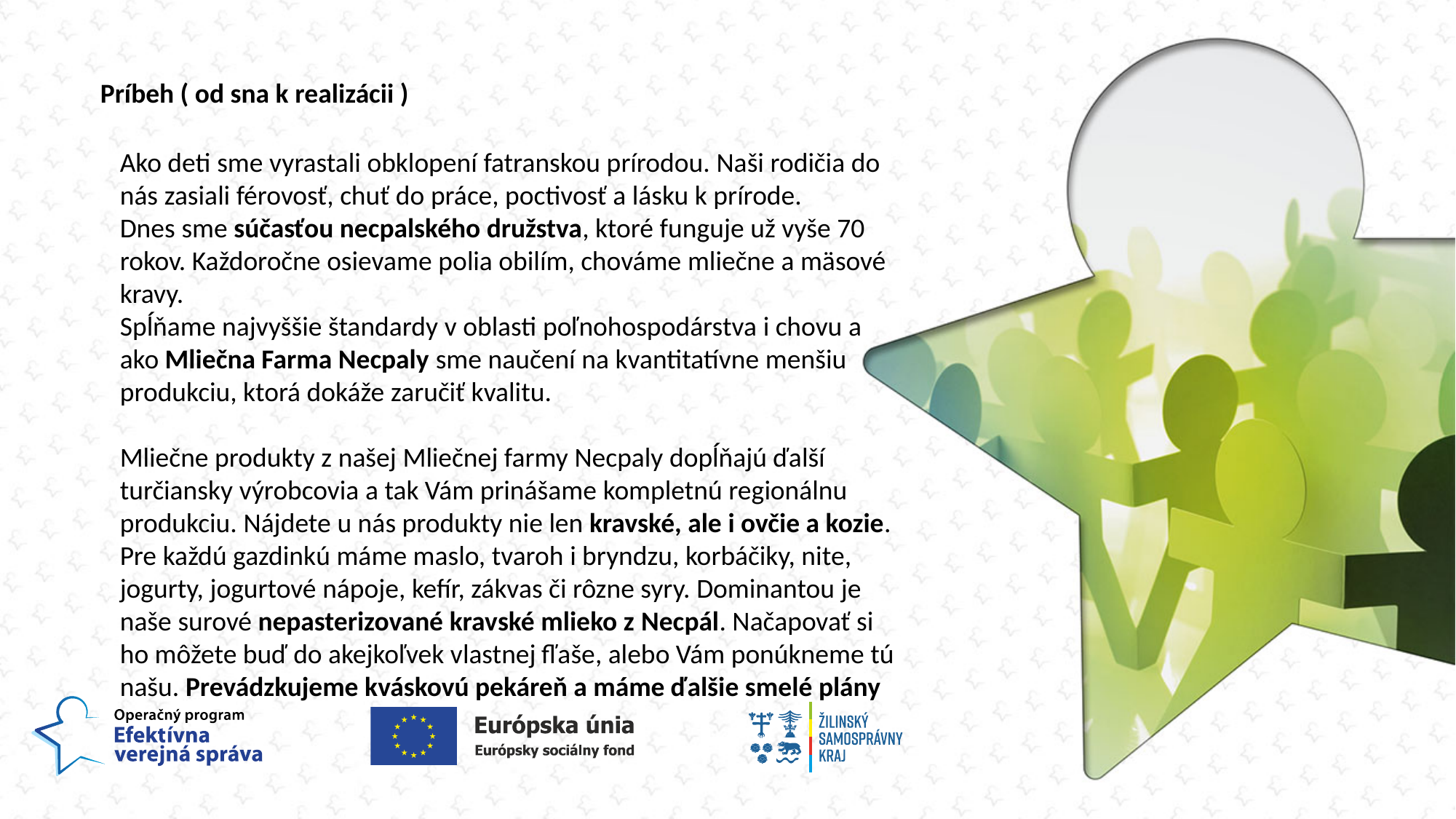

Príbeh ( od sna k realizácii )
Ako deti sme vyrastali obklopení fatranskou prírodou. Naši rodičia do nás zasiali férovosť, chuť do práce, poctivosť a lásku k prírode.
Dnes sme súčasťou necpalského družstva, ktoré funguje už vyše 70 rokov. Každoročne osievame polia obilím, chováme mliečne a mäsové kravy.
Spĺňame najvyššie štandardy v oblasti poľnohospodárstva i chovu a ako Mliečna Farma Necpaly sme naučení na kvantitatívne menšiu produkciu, ktorá dokáže zaručiť kvalitu.

Mliečne produkty z našej Mliečnej farmy Necpaly dopĺňajú ďalší turčiansky výrobcovia a tak Vám prinášame kompletnú regionálnu produkciu. Nájdete u nás produkty nie len kravské, ale i ovčie a kozie. Pre každú gazdinkú máme maslo, tvaroh i bryndzu, korbáčiky, nite, jogurty, jogurtové nápoje, kefír, zákvas či rôzne syry. Dominantou je naše surové nepasterizované kravské mlieko z Necpál. Načapovať si ho môžete buď do akejkoľvek vlastnej fľaše, alebo Vám ponúkneme tú našu. Prevádzkujeme kváskovú pekáreň a máme ďalšie smelé plány